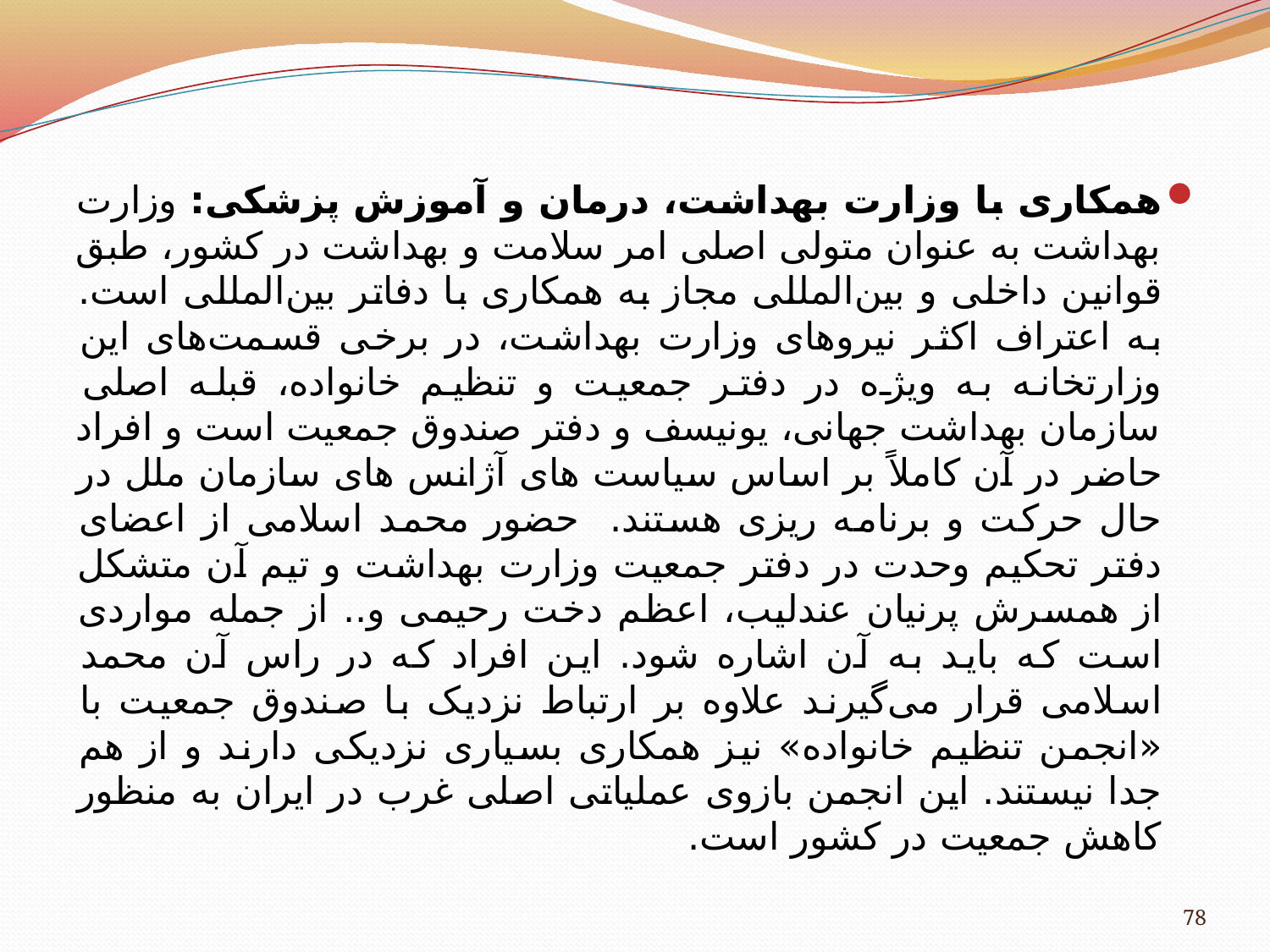

همکاری با وزارت بهداشت، درمان و آموزش پزشکی: وزارت بهداشت به عنوان متولی اصلی امر سلامت و بهداشت در کشور، طبق قوانین داخلی و بین‌المللی مجاز به همکاری با دفاتر بین‌المللی است. به اعتراف اکثر نیروهای وزارت بهداشت، در برخی قسمت‌های این وزارتخانه به ویژه در دفتر جمعیت و تنظیم خانواده، قبله اصلی سازمان بهداشت جهانی، یونیسف و دفتر صندوق جمعیت است و افراد حاضر در آن کاملاً بر اساس سیاست های آژانس های سازمان ملل در حال حرکت و برنامه ریزی هستند.  حضور محمد اسلامی از اعضای دفتر تحکیم وحدت در دفتر جمعیت وزارت بهداشت و تیم آن متشکل از همسرش پرنیان عندلیب، اعظم دخت رحیمی و.. از جمله مواردی است که باید به آن اشاره شود. این افراد که در راس آن محمد اسلامی قرار می‌گیرند علاوه بر ارتباط نزدیک با صندوق جمعیت با «انجمن تنظیم خانواده» نیز همکاری بسیاری نزدیکی دارند و از هم جدا نیستند. این انجمن بازوی عملیاتی اصلی غرب در ایران به منظور کاهش جمعیت در کشور است.

78